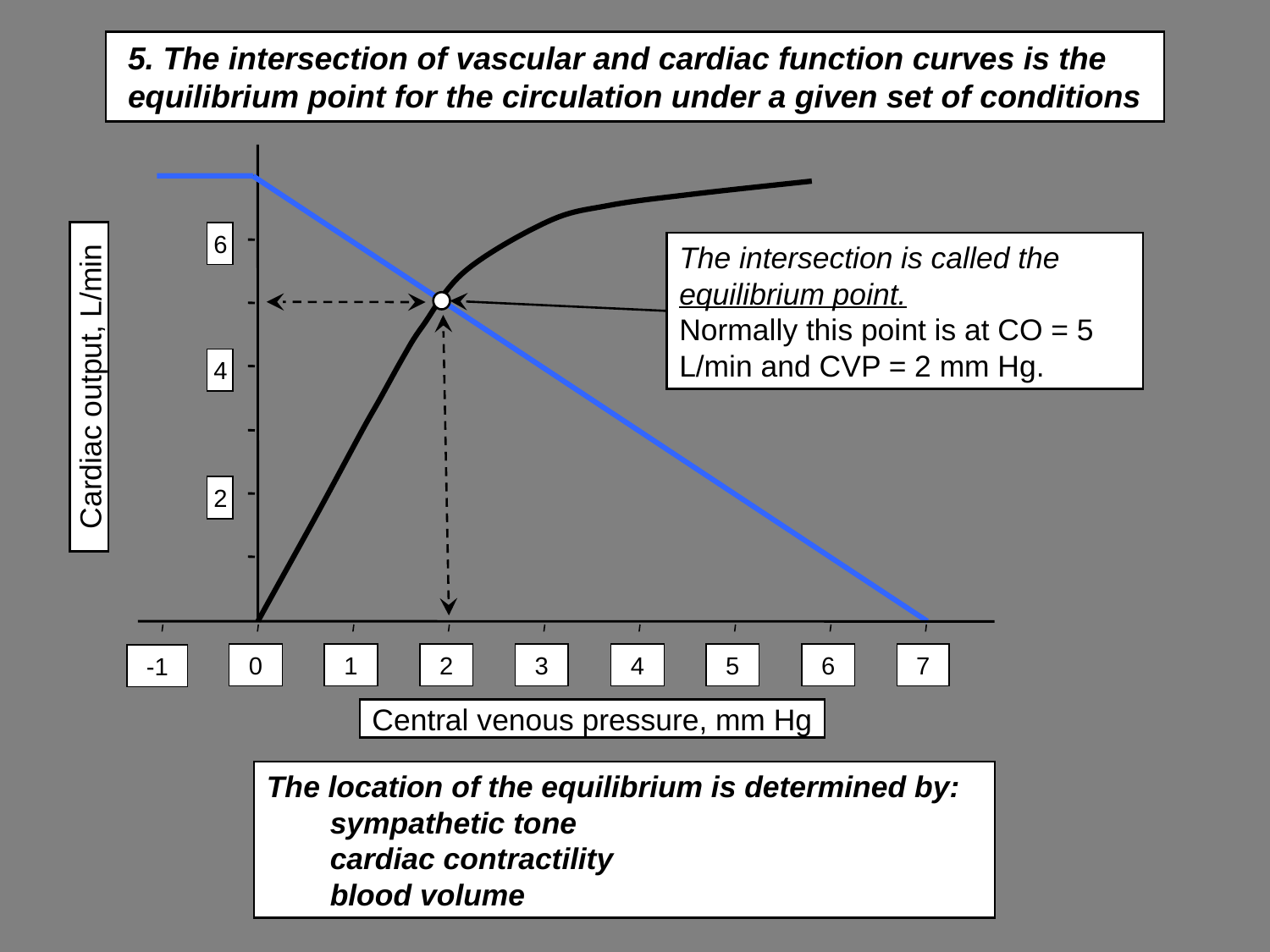

# 5. The intersection of vascular and cardiac function curves is the  equilibrium point for the circulation under a given set of conditions

6

The intersection is called the equilibrium point.
Normally this point is at CO = 5 L/min and CVP = 2 mm Hg.

4

Cardiac output, L/min

2

0
1
2
3
4
5
6
7
-1
Central venous pressure, mm Hg
The location of the equilibrium is determined by:
sympathetic tone
cardiac contractility
blood volume